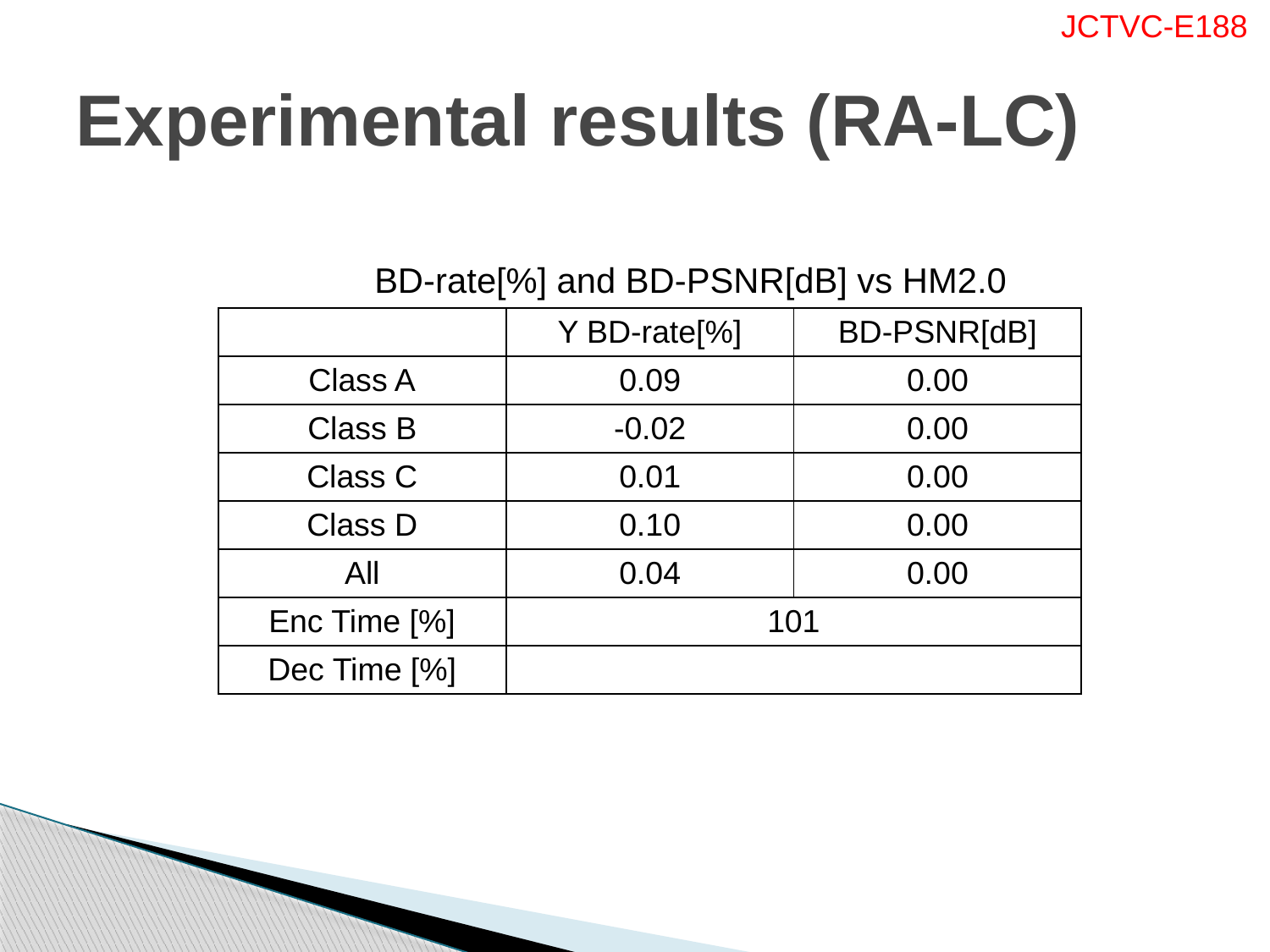

# Experimental results (RA-LC)
BD-rate[%] and BD-PSNR[dB] vs HM2.0
|  | Y BD-rate[%] | BD-PSNR[dB] |
| --- | --- | --- |
| Class A | 0.09 | 0.00 |
| Class B | -0.02 | 0.00 |
| Class C | 0.01 | 0.00 |
| Class D | 0.10 | 0.00 |
| All | 0.04 | 0.00 |
| Enc Time [%] | 101 |  |
| Dec Time [%] |  |  |